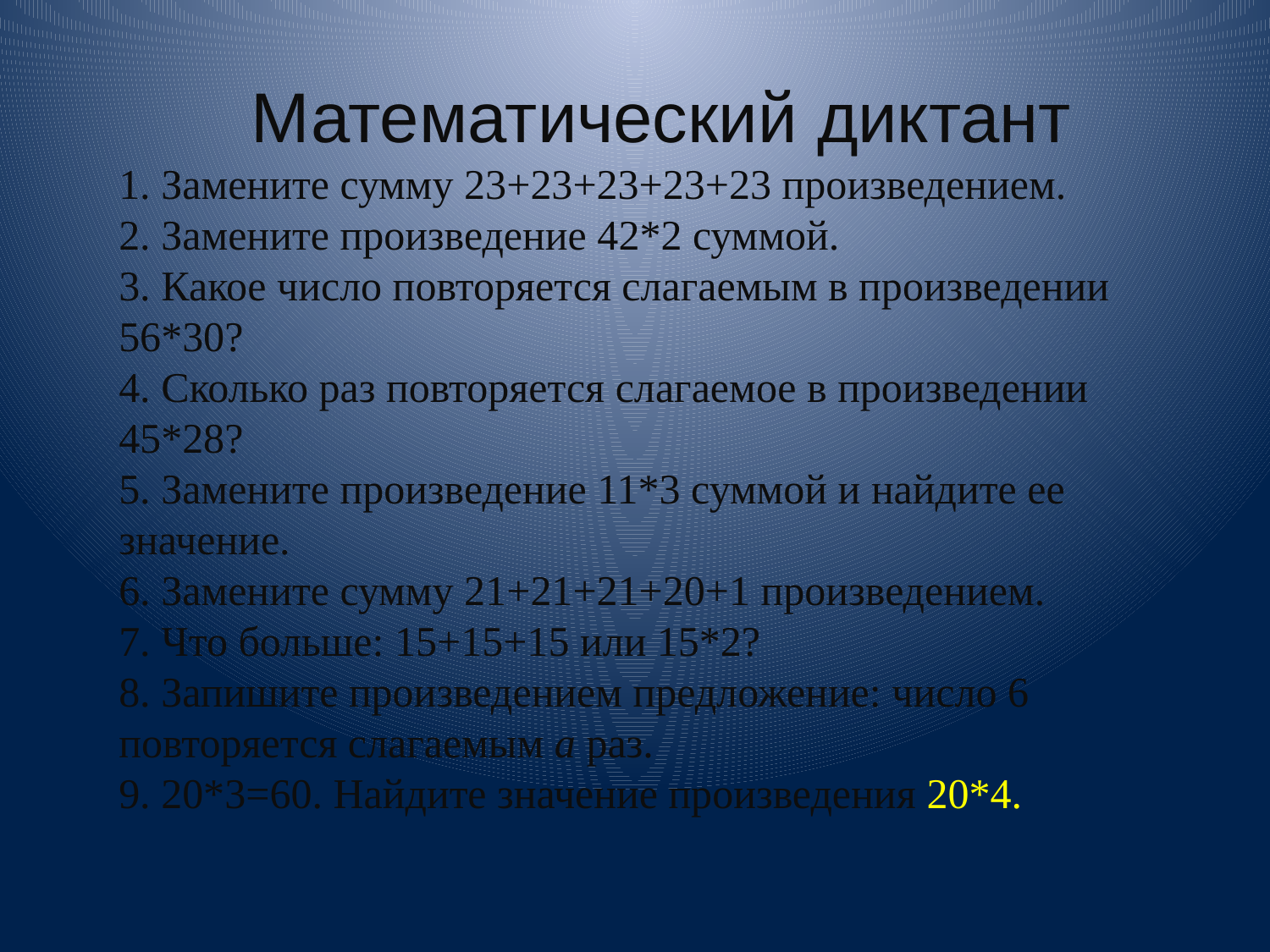

Математический диктант
1. Замените сумму 23+23+23+23+23 произведением.
2. Замените произведение 42*2 суммой.
3. Какое число повторяется слагаемым в произведении 56*30?
4. Сколько раз повторяется слагаемое в произведении 45*28?
5. Замените произведение 11*3 суммой и найдите ее значение.
6. Замените сумму 21+21+21+20+1 произведением.
7. Что больше: 15+15+15 или 15*2?
8. Запишите произведением предложение: число 6 повторяется слагаемым а раз.
9. 20*3=60. Найдите значение произведения 20*4.